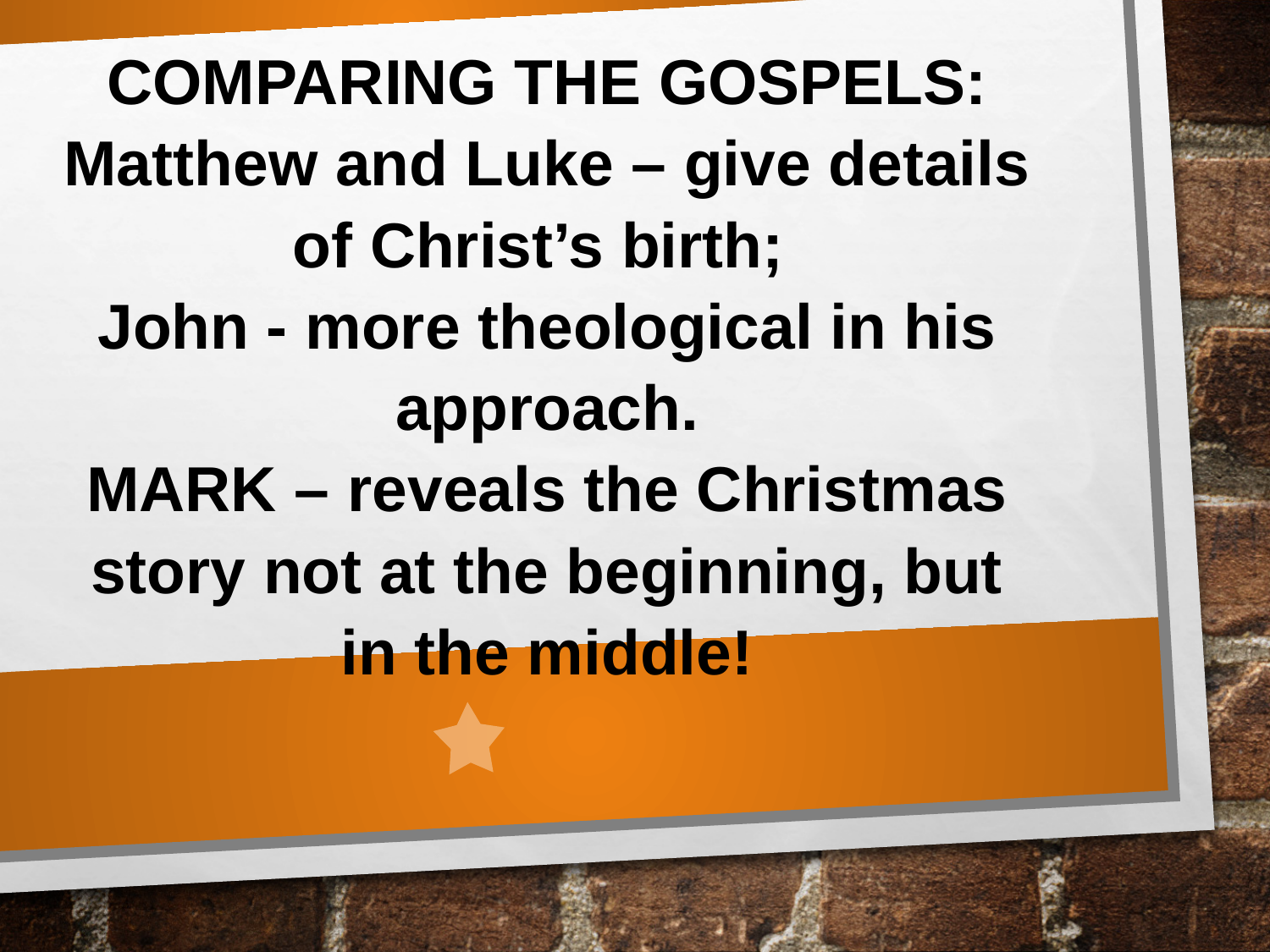

COMPARING THE GOSPELS:
Matthew and Luke – give details of Christ’s birth;
John - more theological in his approach.
MARK – reveals the Christmas story not at the beginning, but in the middle!